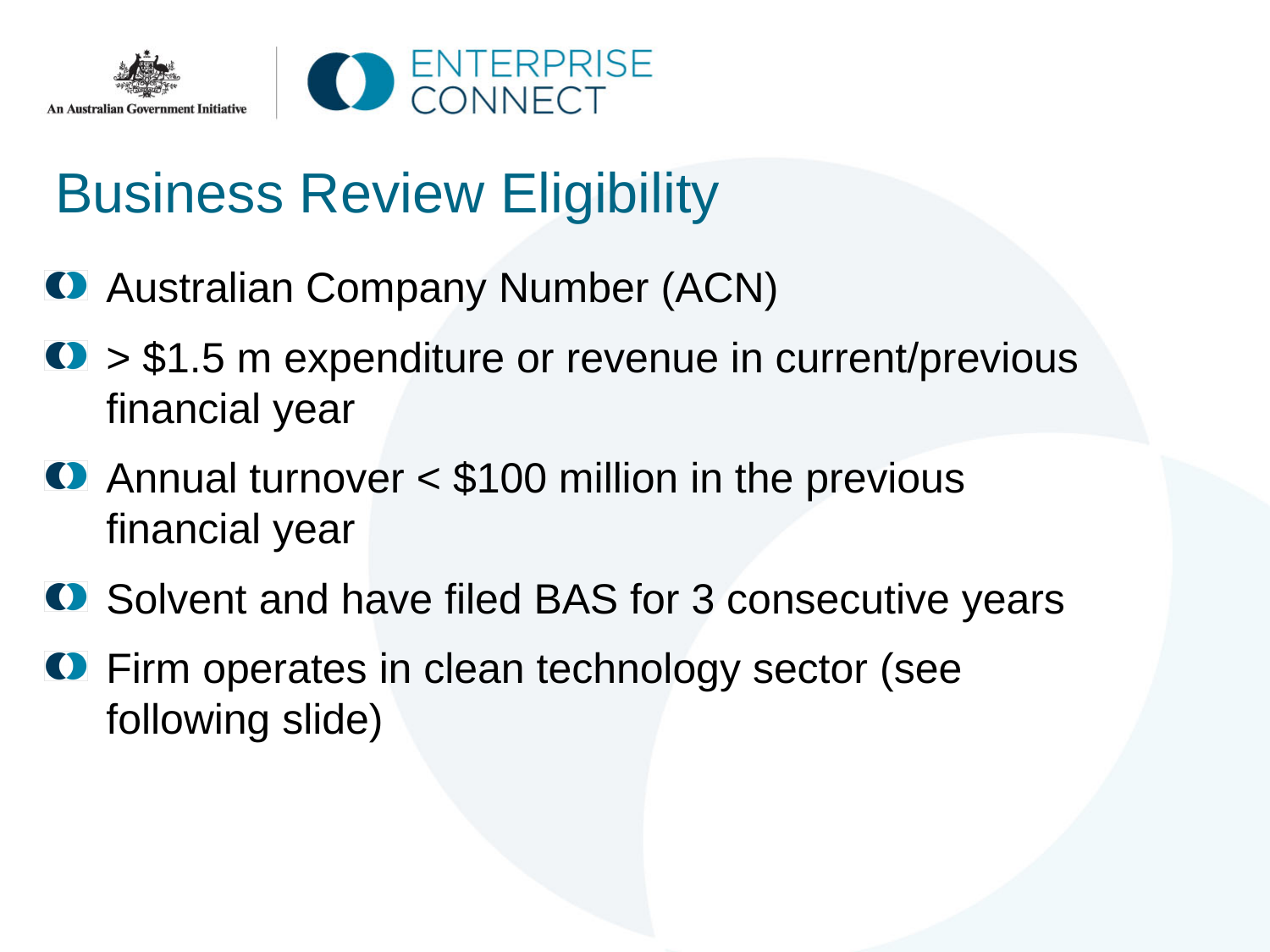

# Business Review Eligibility
Australian Company Number (ACN)
> $1.5 m expenditure or revenue in current/previous financial year
Annual turnover < $100 million in the previous financial year
Solvent and have filed BAS for 3 consecutive years
Firm operates in clean technology sector (see following slide)